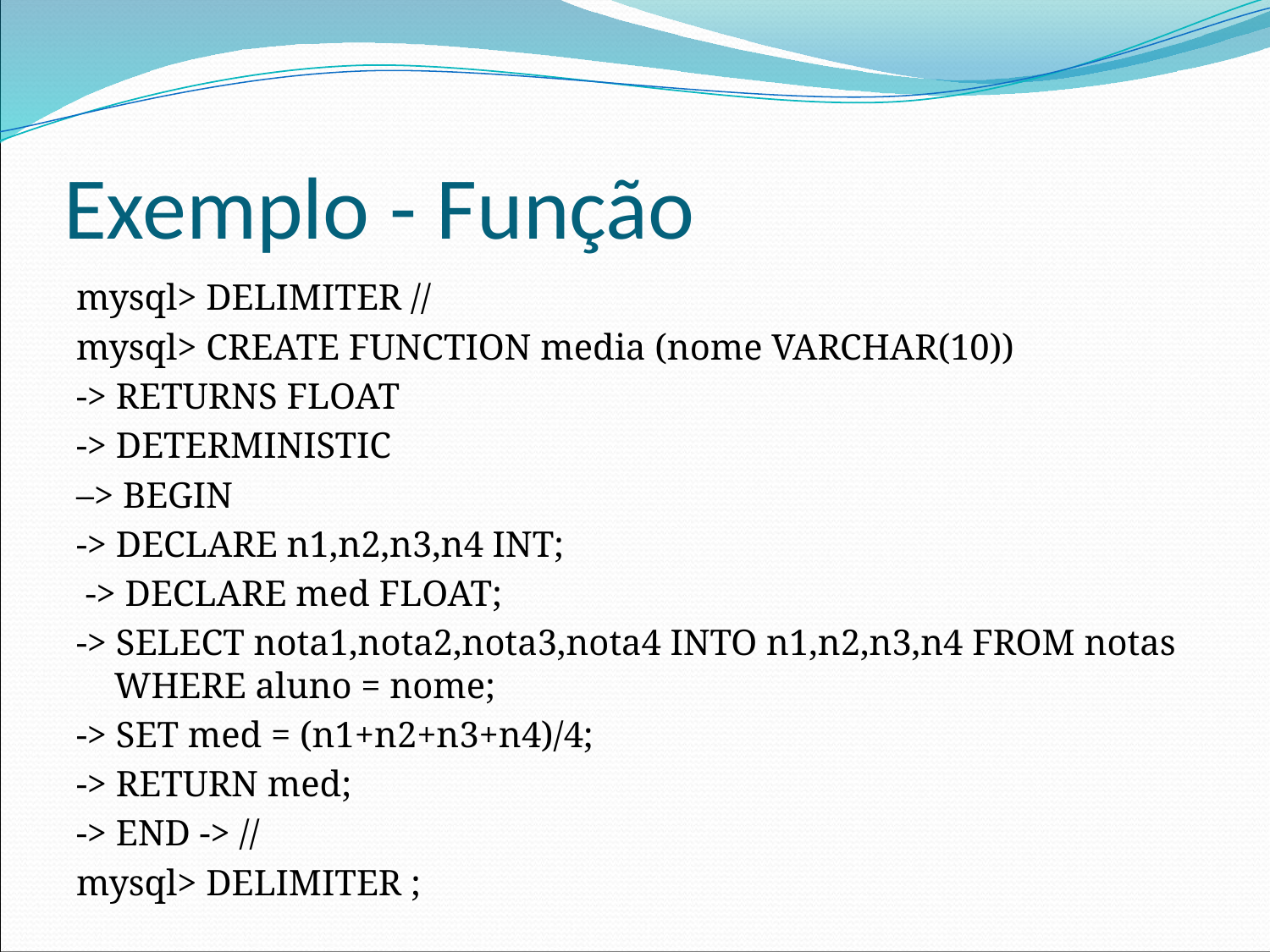

# Exemplo - Função
mysql> DELIMITER //
mysql> CREATE FUNCTION media (nome VARCHAR(10))
-> RETURNS FLOAT
-> DETERMINISTIC
–> BEGIN
-> DECLARE n1,n2,n3,n4 INT;
 -> DECLARE med FLOAT;
-> SELECT nota1,nota2,nota3,nota4 INTO n1,n2,n3,n4 FROM notas WHERE aluno = nome;
-> SET med = (n1+n2+n3+n4)/4;
-> RETURN med;
-> END -> //
mysql> DELIMITER ;